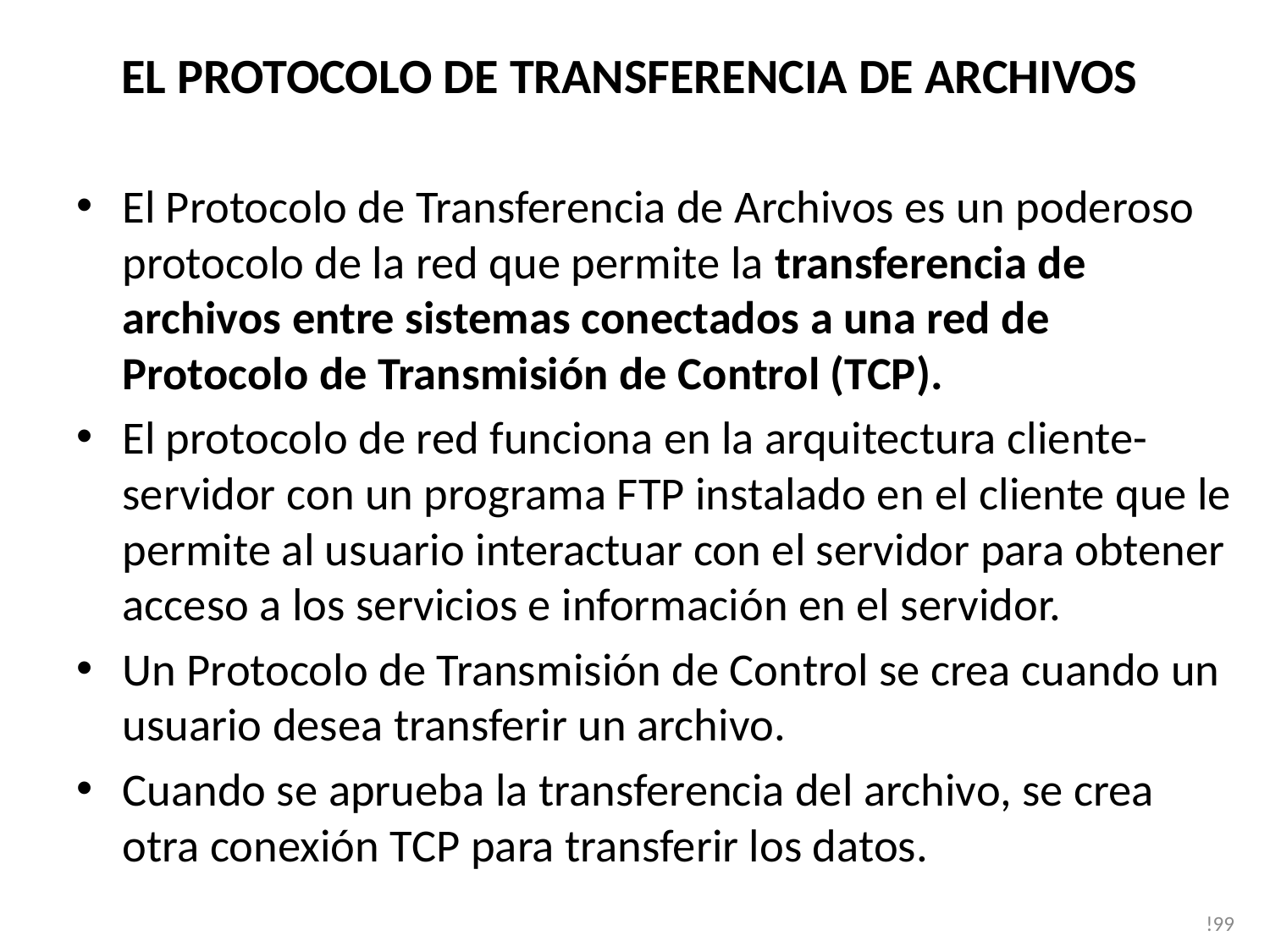

# EL PROTOCOLO DE TRANSFERENCIA DE ARCHIVOS
El Protocolo de Transferencia de Archivos es un poderoso protocolo de la red que permite la transferencia de archivos entre sistemas conectados a una red de Protocolo de Transmisión de Control (TCP).
El protocolo de red funciona en la arquitectura cliente-servidor con un programa FTP instalado en el cliente que le permite al usuario interactuar con el servidor para obtener acceso a los servicios e información en el servidor.
Un Protocolo de Transmisión de Control se crea cuando un usuario desea transferir un archivo.
Cuando se aprueba la transferencia del archivo, se crea otra conexión TCP para transferir los datos.
!99